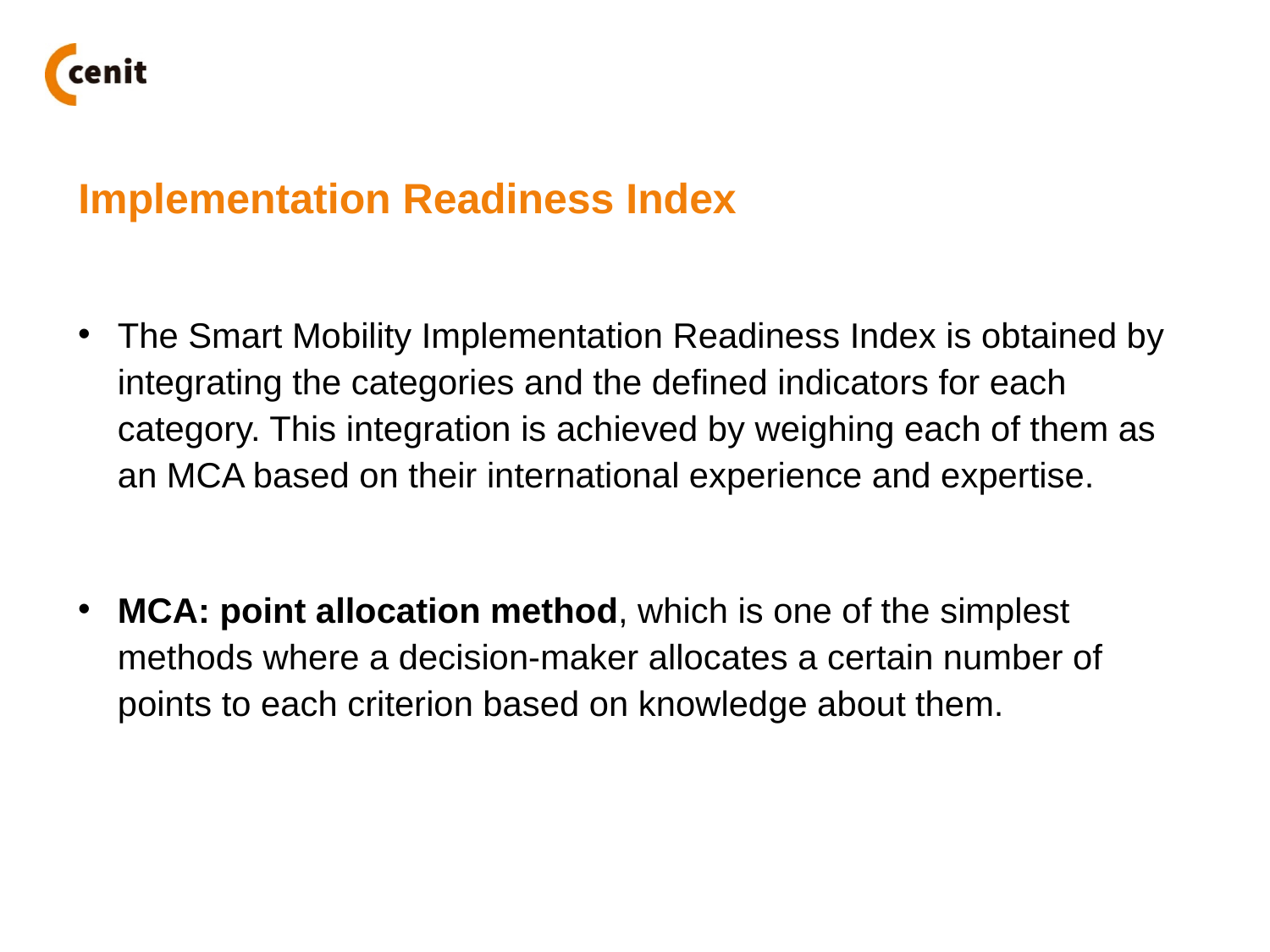

# Implementation Readiness Index
The Smart Mobility Implementation Readiness Index is obtained by integrating the categories and the defined indicators for each category. This integration is achieved by weighing each of them as an MCA based on their international experience and expertise.

MCA: point allocation method, which is one of the simplest methods where a decision-maker allocates a certain number of points to each criterion based on knowledge about them.